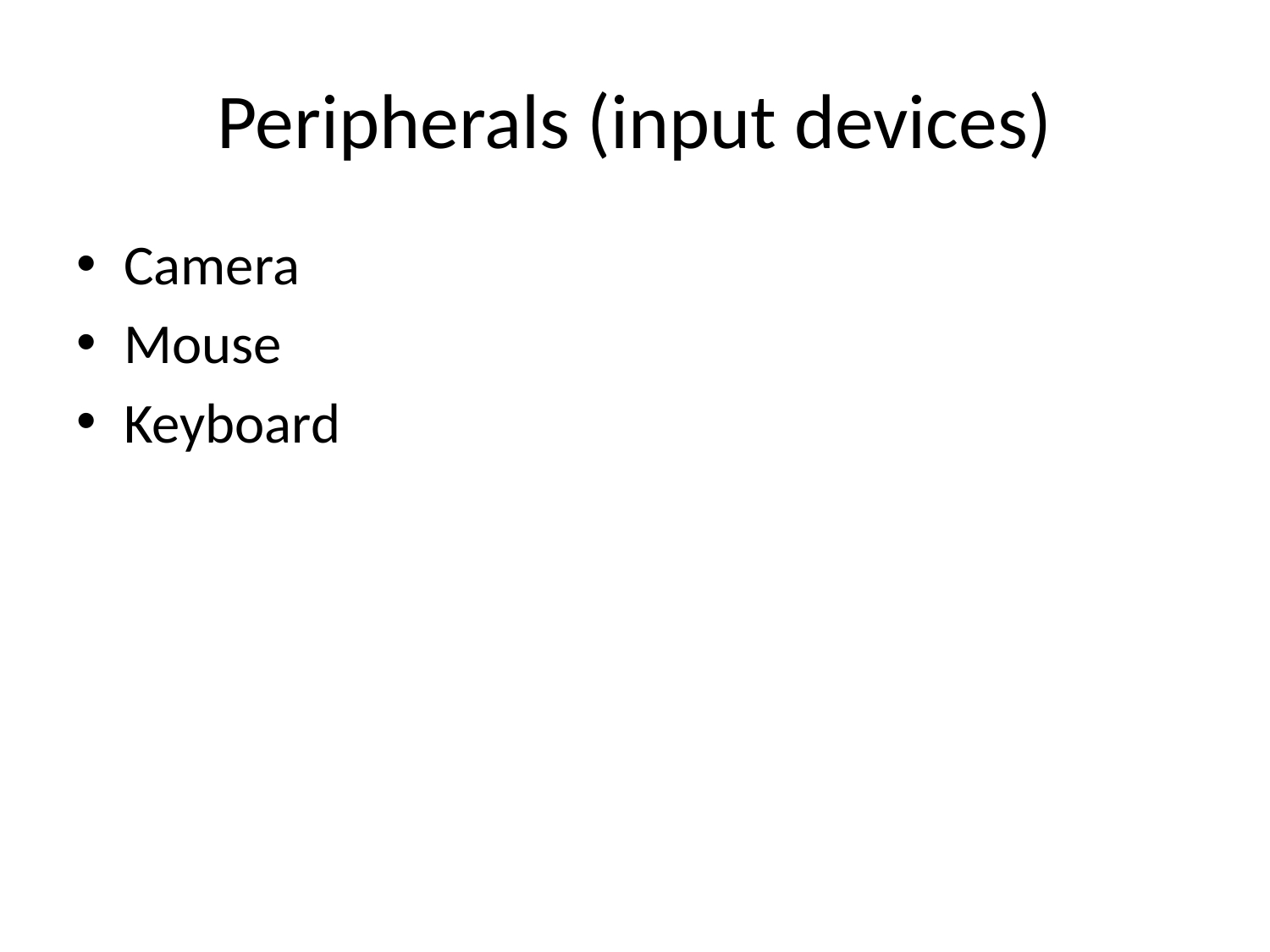

# Peripherals (input devices)
Camera
Mouse
Keyboard